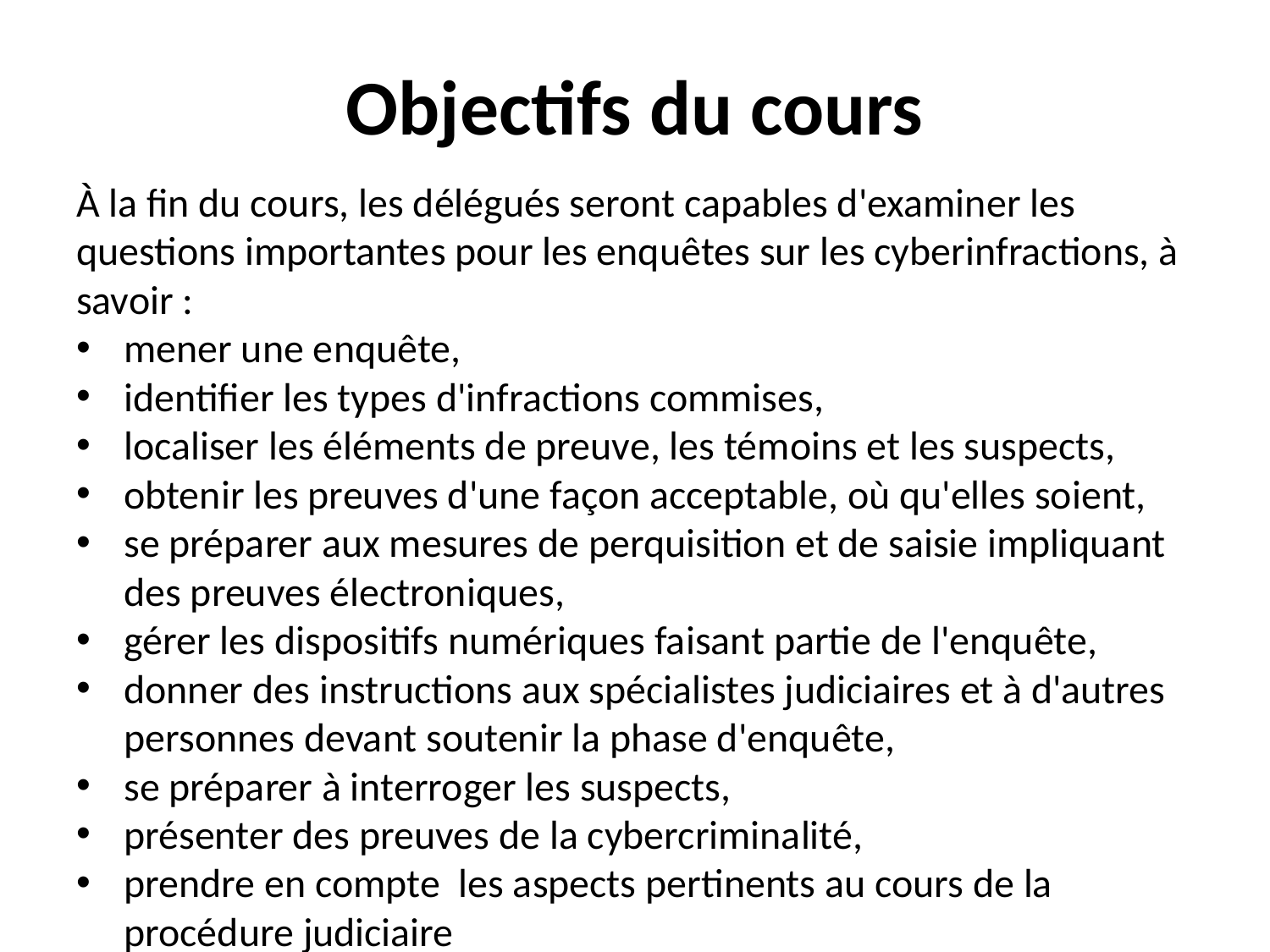

# Objectifs du cours
À la fin du cours, les délégués seront capables d'examiner les questions importantes pour les enquêtes sur les cyberinfractions, à savoir :
mener une enquête,
identifier les types d'infractions commises,
localiser les éléments de preuve, les témoins et les suspects,
obtenir les preuves d'une façon acceptable, où qu'elles soient,
se préparer aux mesures de perquisition et de saisie impliquant des preuves électroniques,
gérer les dispositifs numériques faisant partie de l'enquête,
donner des instructions aux spécialistes judiciaires et à d'autres personnes devant soutenir la phase d'enquête,
se préparer à interroger les suspects,
présenter des preuves de la cybercriminalité,
prendre en compte  les aspects pertinents au cours de la procédure judiciaire